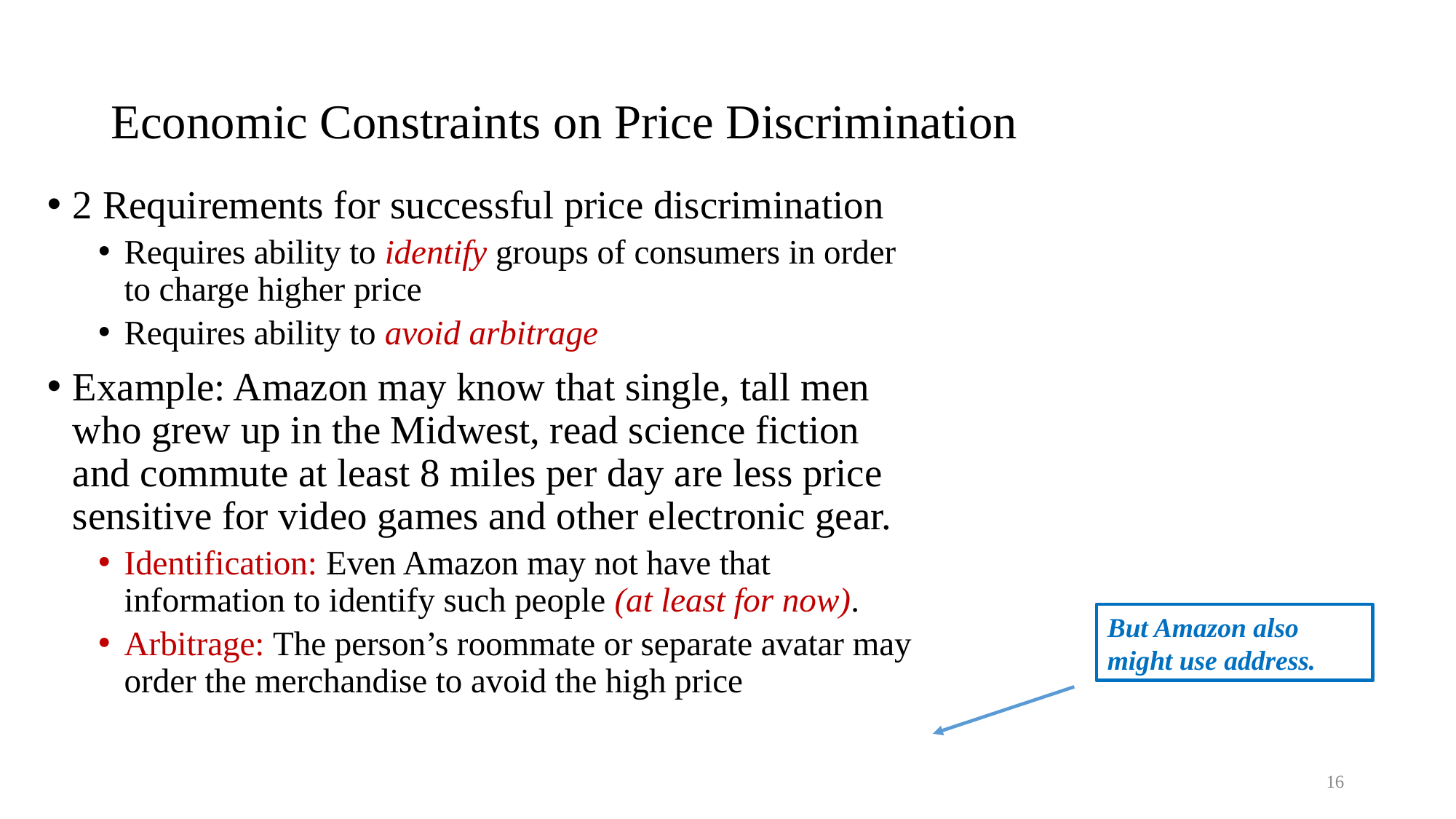

# Economic Constraints on Price Discrimination
2 Requirements for successful price discrimination
Requires ability to identify groups of consumers in order to charge higher price
Requires ability to avoid arbitrage
Example: Amazon may know that single, tall men who grew up in the Midwest, read science fiction and commute at least 8 miles per day are less price sensitive for video games and other electronic gear.
Identification: Even Amazon may not have that information to identify such people (at least for now).
Arbitrage: The person’s roommate or separate avatar may order the merchandise to avoid the high price
But Amazon also might use address.
16